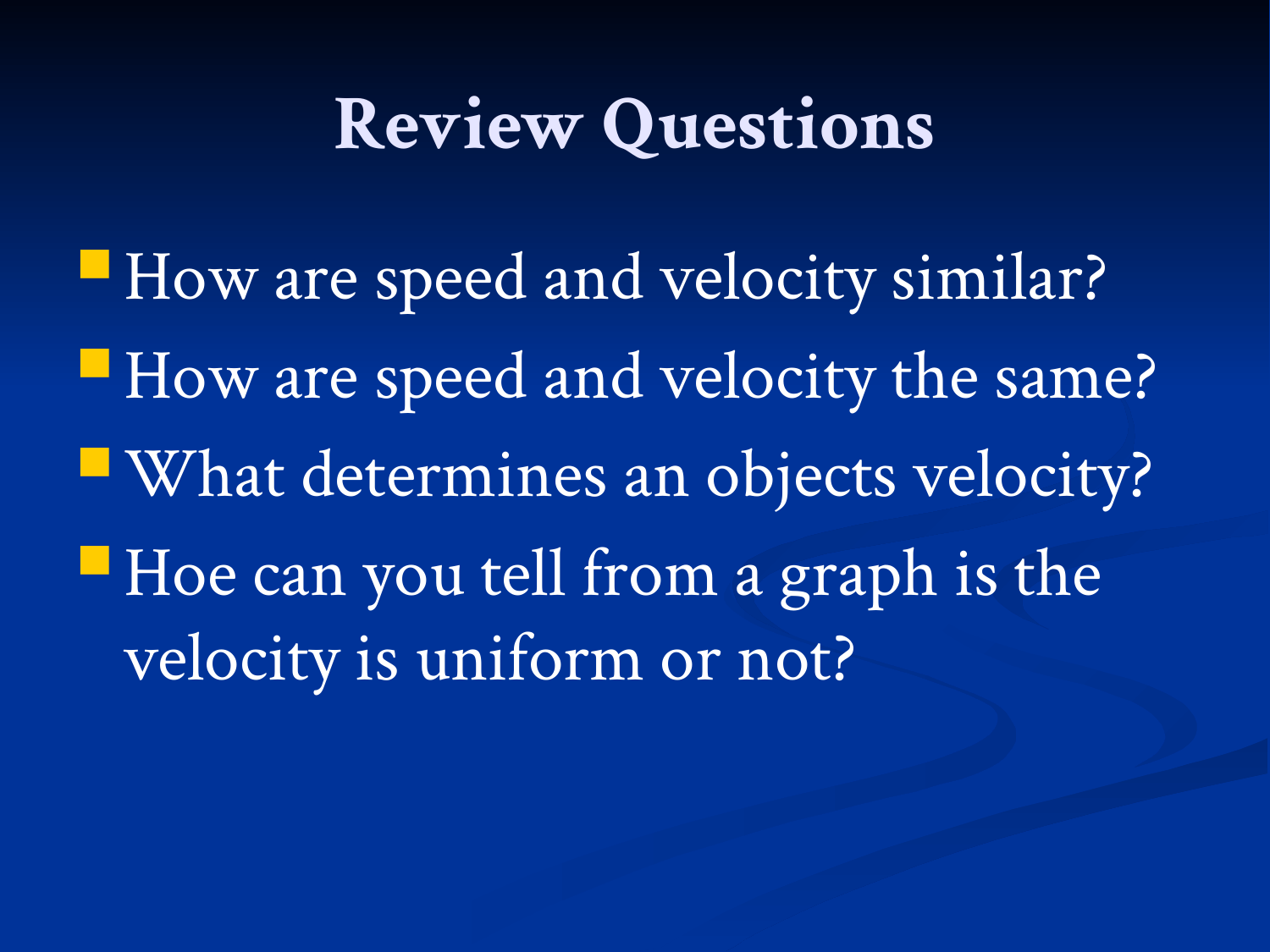

# Review Questions
How are speed and velocity similar?
How are speed and velocity the same?
What determines an objects velocity?
Hoe can you tell from a graph is the velocity is uniform or not?